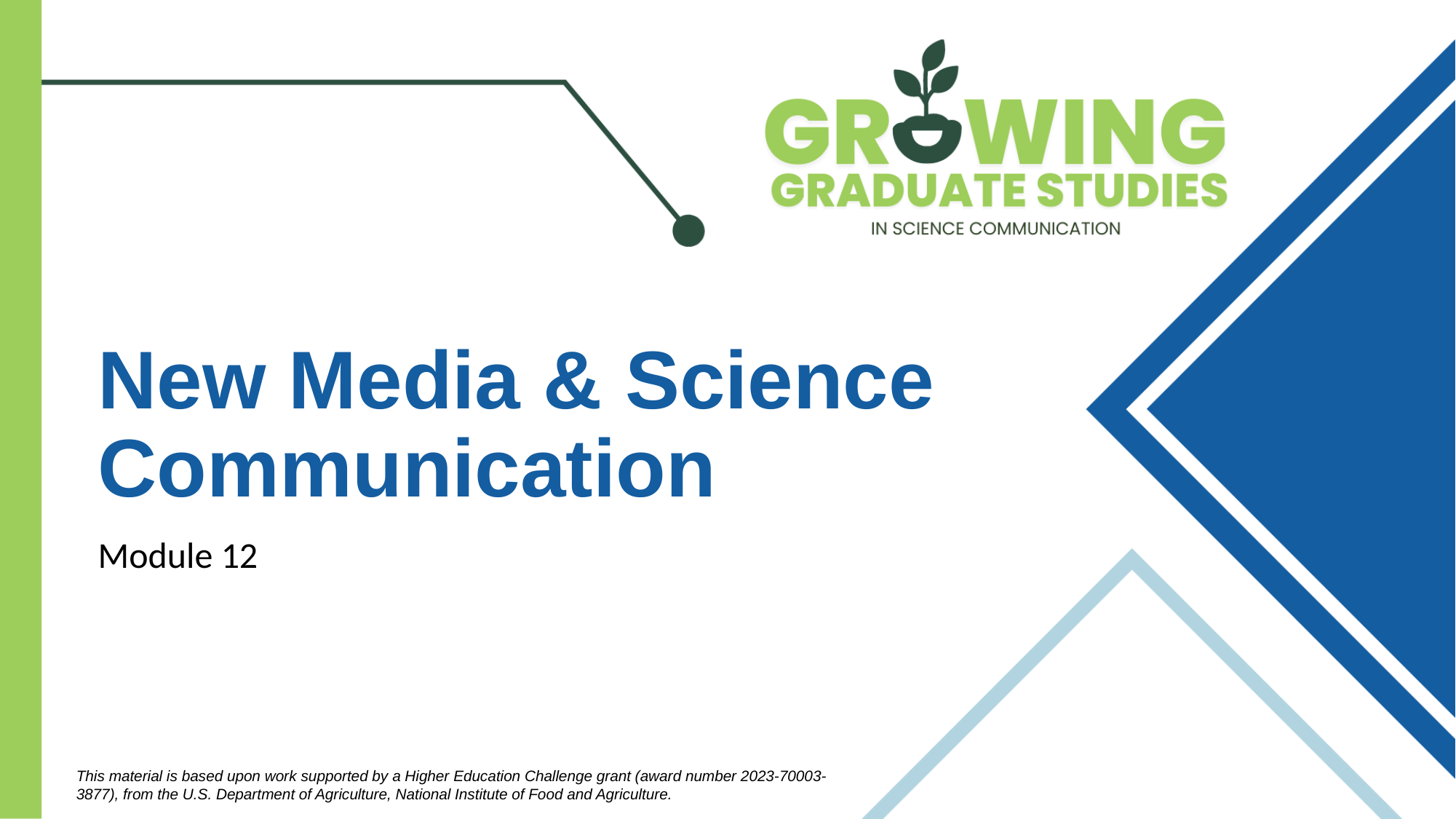

# New Media & Science Communication
Module 12